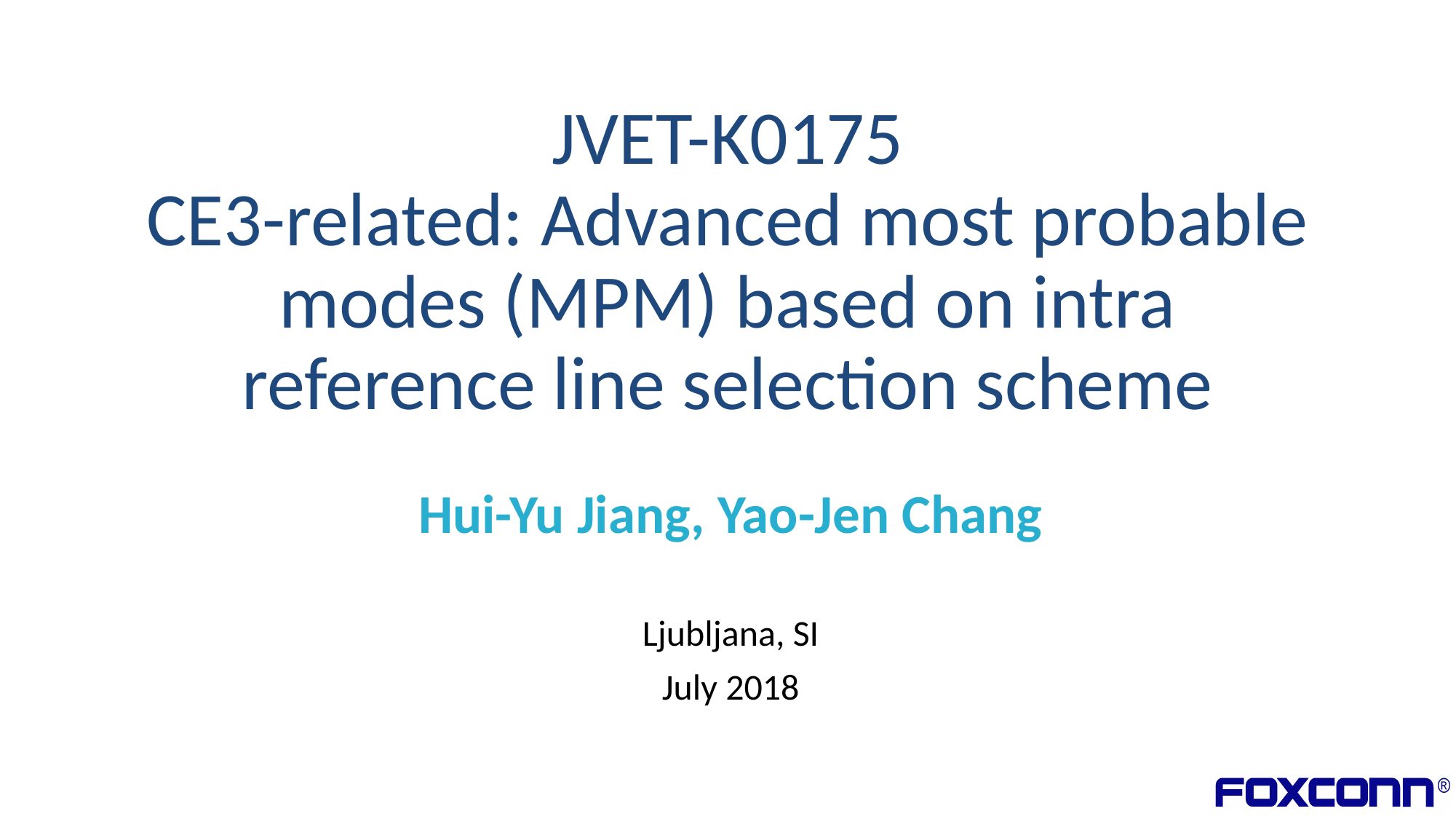

# JVET-K0175 CE3-related: Advanced most probable modes (MPM) based on intra reference line selection scheme
Hui-Yu Jiang, Yao-Jen Chang

Ljubljana, SI
July 2018